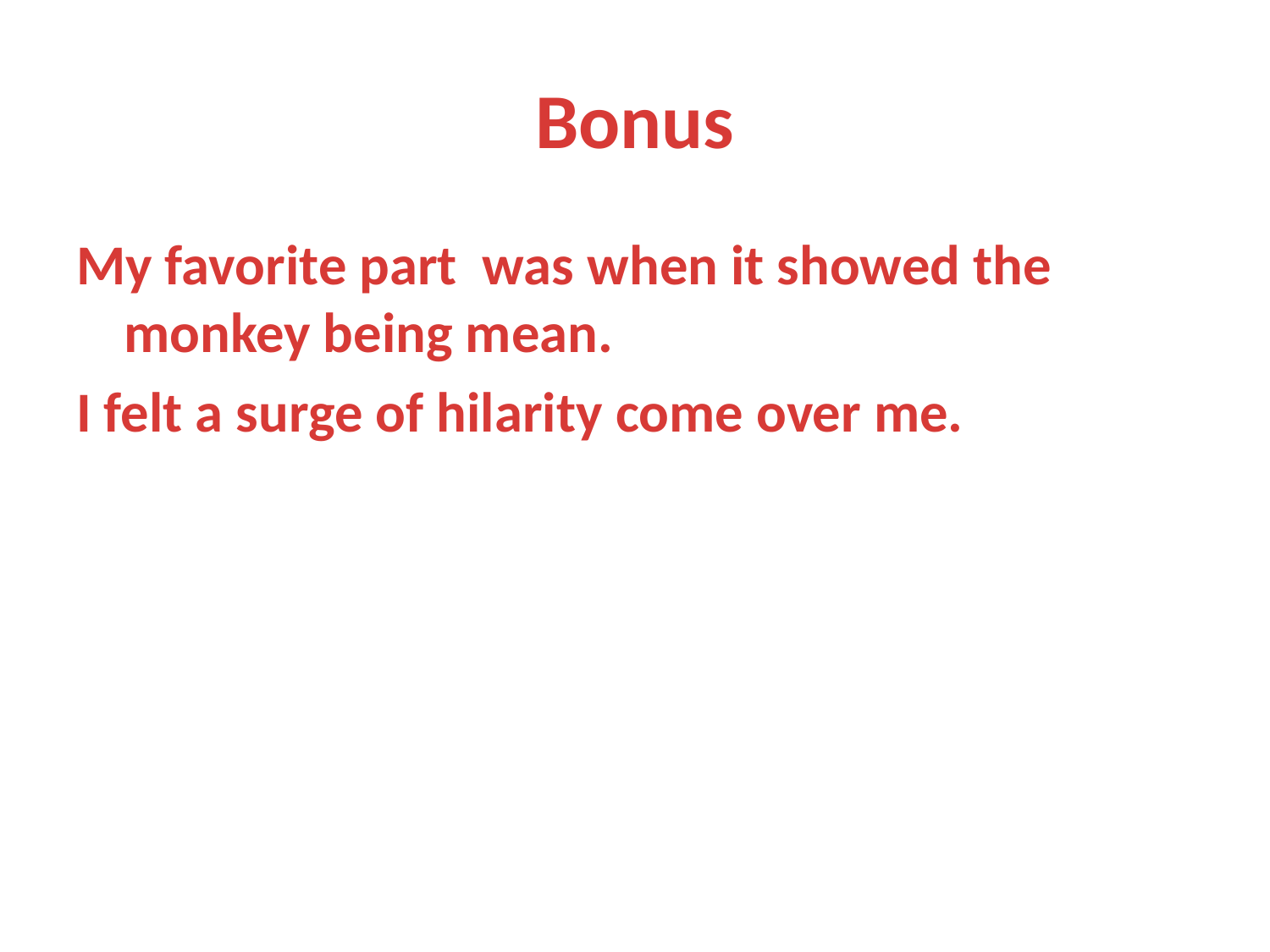

# Bonus
My favorite part  was when it showed the monkey being mean.
I felt a surge of hilarity come over me.